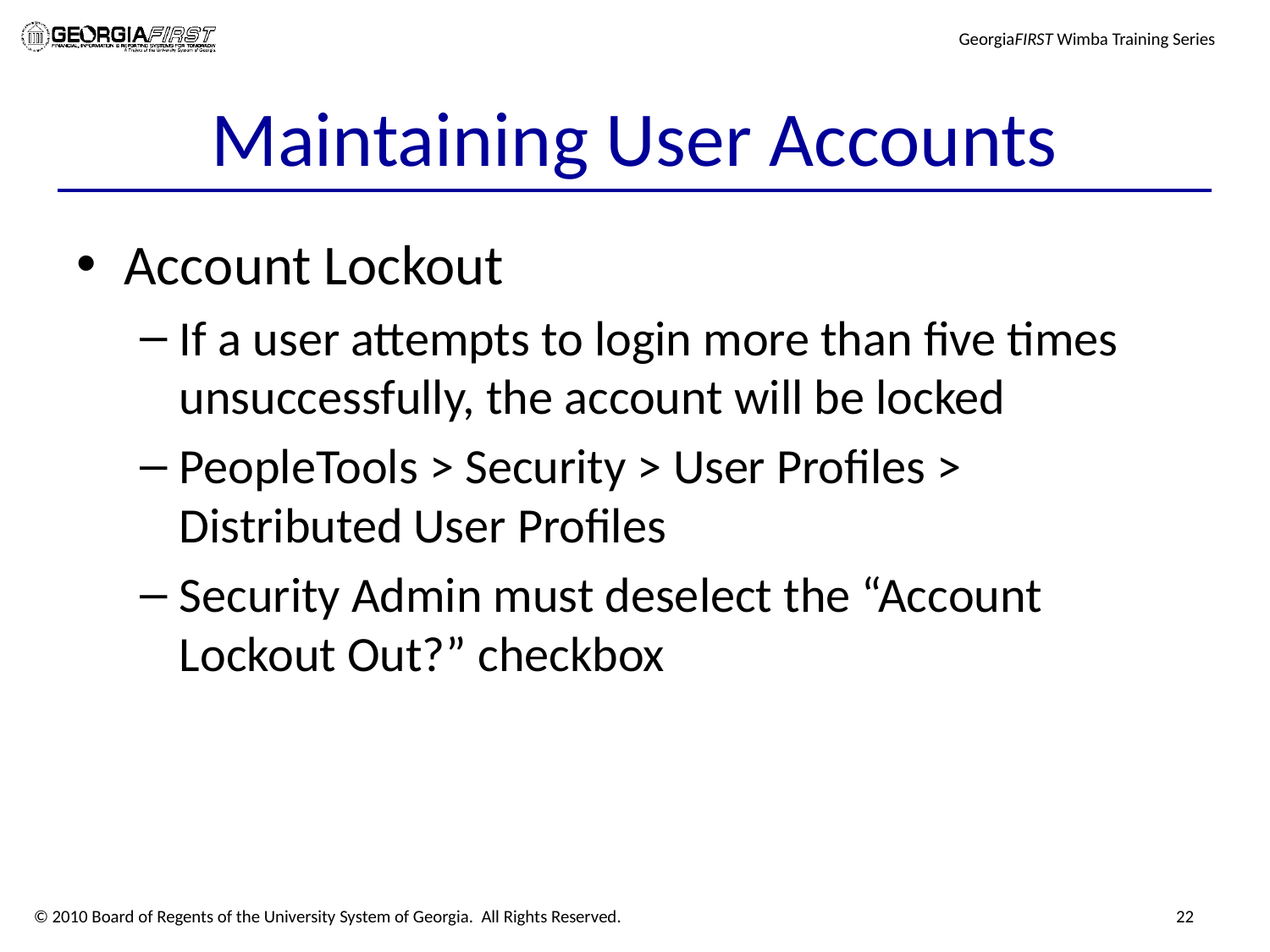

# Maintaining User Accounts
Account Lockout
If a user attempts to login more than five times unsuccessfully, the account will be locked
PeopleTools > Security > User Profiles > Distributed User Profiles
Security Admin must deselect the “Account Lockout Out?” checkbox